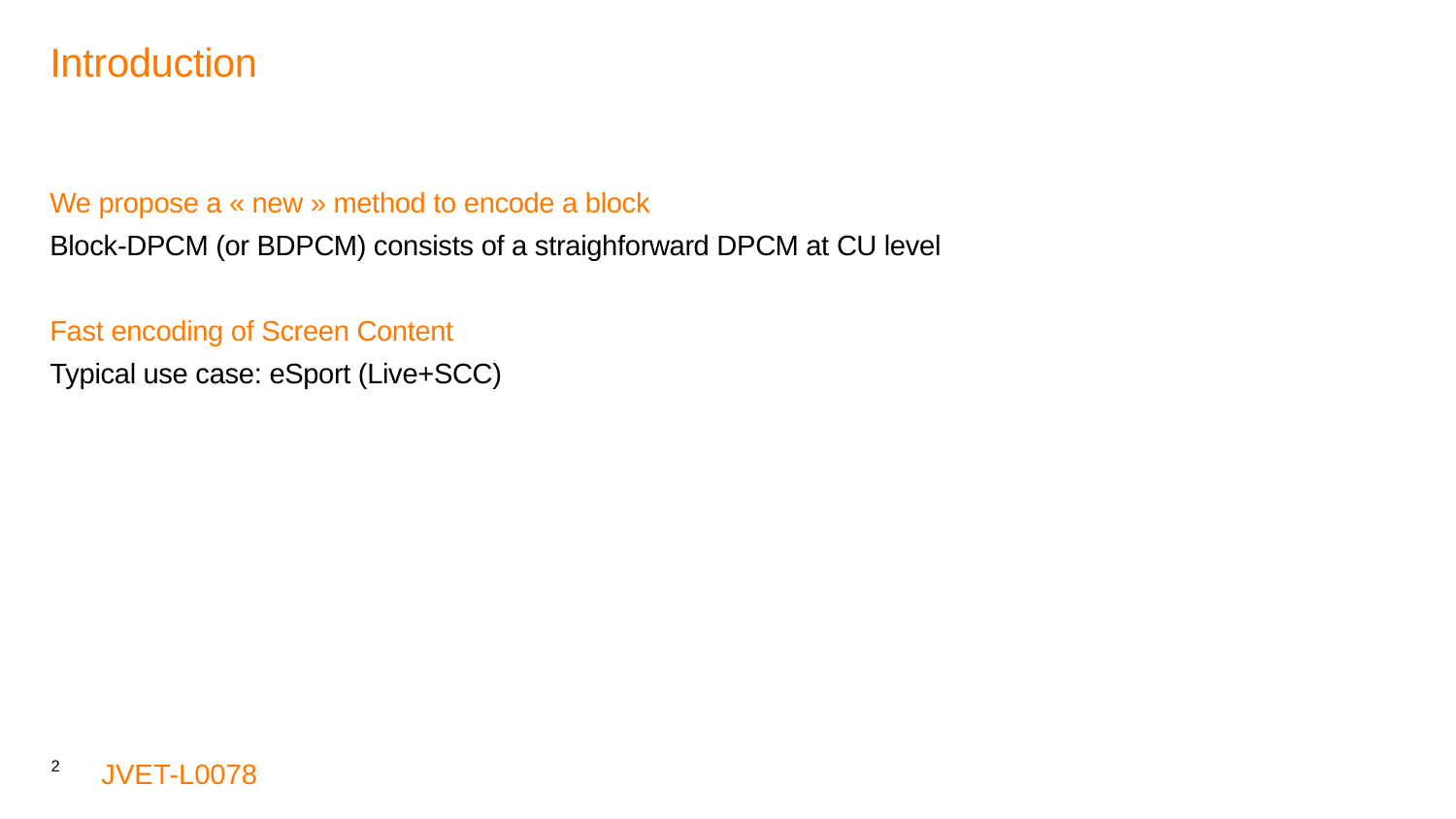

# Introduction
We propose a « new » method to encode a block
Block-DPCM (or BDPCM) consists of a straighforward DPCM at CU level

Fast encoding of Screen Content
Typical use case: eSport (Live+SCC)